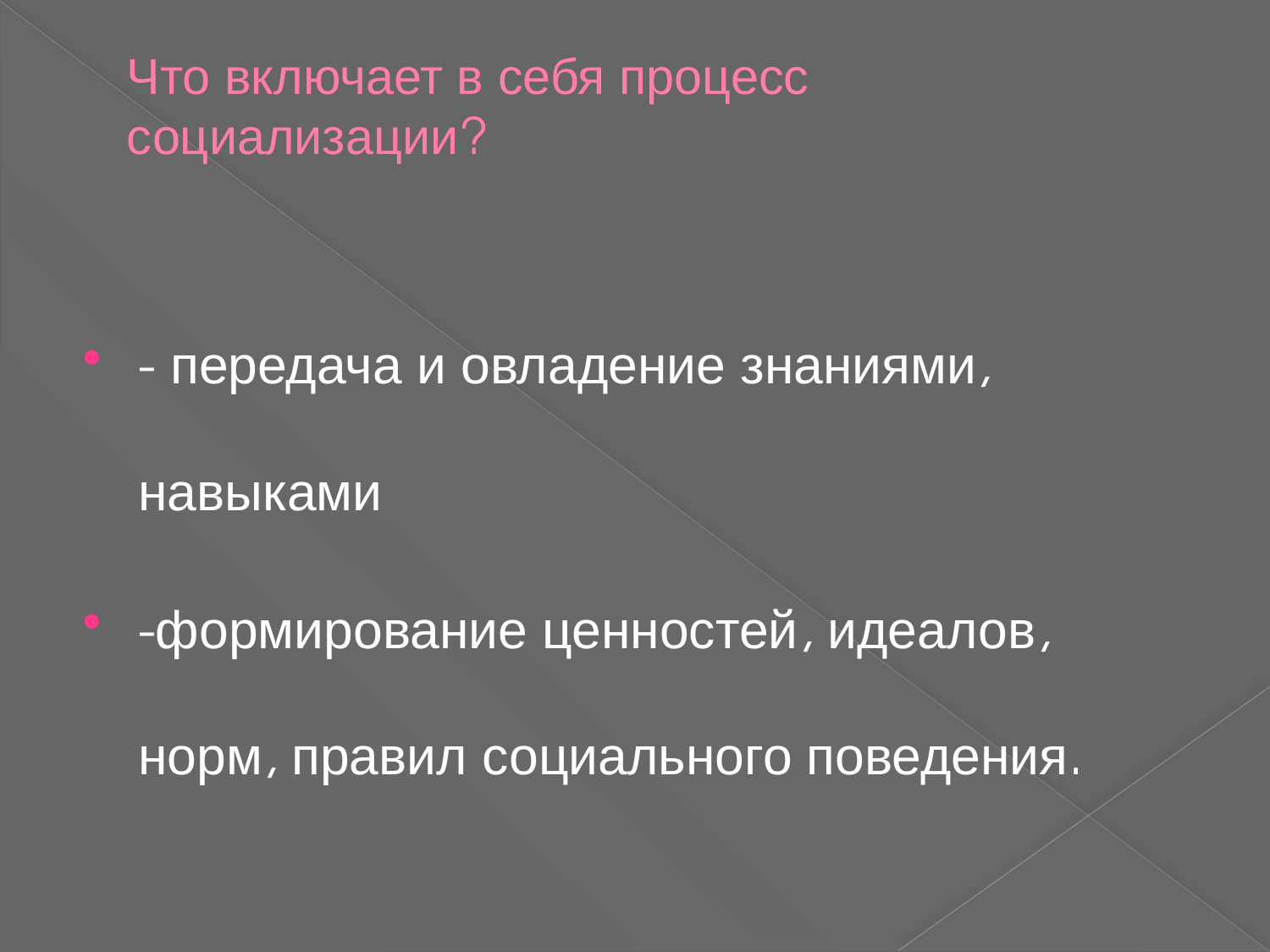

# Что включает в себя процесс социализации?
- передача и овладение знаниями, навыками
-формирование ценностей, идеалов, норм, правил социального поведения.